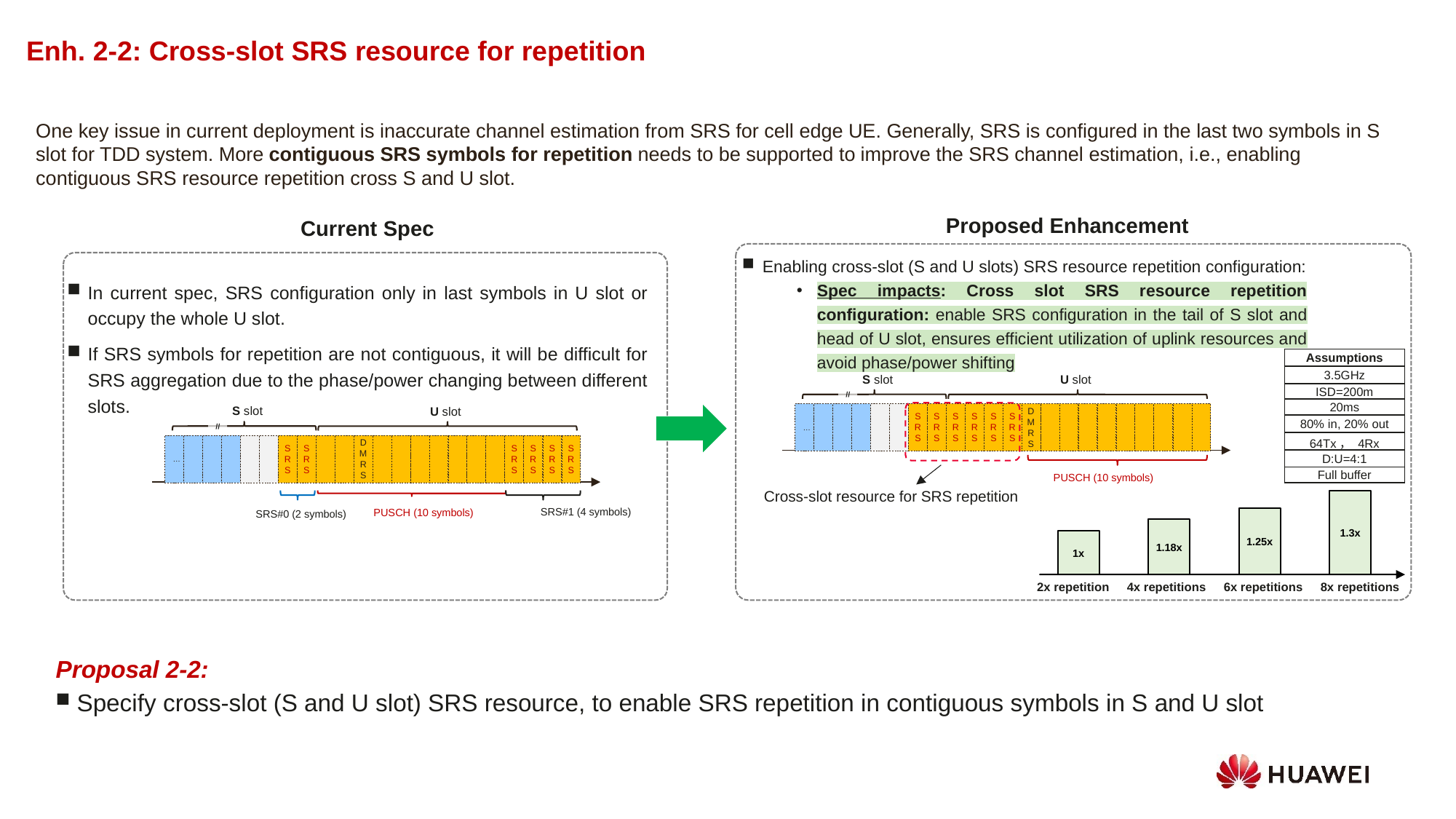

Enh. 2-2: Cross-slot SRS resource for repetition
One key issue in current deployment is inaccurate channel estimation from SRS for cell edge UE. Generally, SRS is configured in the last two symbols in S slot for TDD system. More contiguous SRS symbols for repetition needs to be supported to improve the SRS channel estimation, i.e., enabling contiguous SRS resource repetition cross S and U slot.
Proposed Enhancement
Current Spec

Enabling cross-slot (S and U slots) SRS resource repetition configuration:
Spec impacts: Cross slot SRS resource repetition configuration: enable SRS configuration in the tail of S slot and head of U slot, ensures efficient utilization of uplink resources and avoid phase/power shifting

In current spec, SRS configuration only in last symbols in U slot or occupy the whole U slot.
If SRS symbols for repetition are not contiguous, it will be difficult for SRS aggregation due to the phase/power changing between different slots.
| Assumptions |
| --- |
| 3.5GHz |
| ISD=200m |
| 20ms |
| 80% in, 20% out |
| 64Tx， 4Rx |
| D:U=4:1 |
| Full buffer |

S slot
U slot
…

SRS
SRS
SRS
SRS
SRS
SRS
DMRS

PUSCH (10 symbols)

//

Cross-slot resource for SRS repetition

S slot
U slot
…

SRS
SRS

DMRS

SRS
SRS
SRS
SRS
SRS#1 (4 symbols)
PUSCH (10 symbols)
SRS#0 (2 symbols)

//

1.3x
1.25x
1.18x
1x
2x repetition
4x repetitions
6x repetitions
8x repetitions

Proposal 2-2:
Specify cross-slot (S and U slot) SRS resource, to enable SRS repetition in contiguous symbols in S and U slot